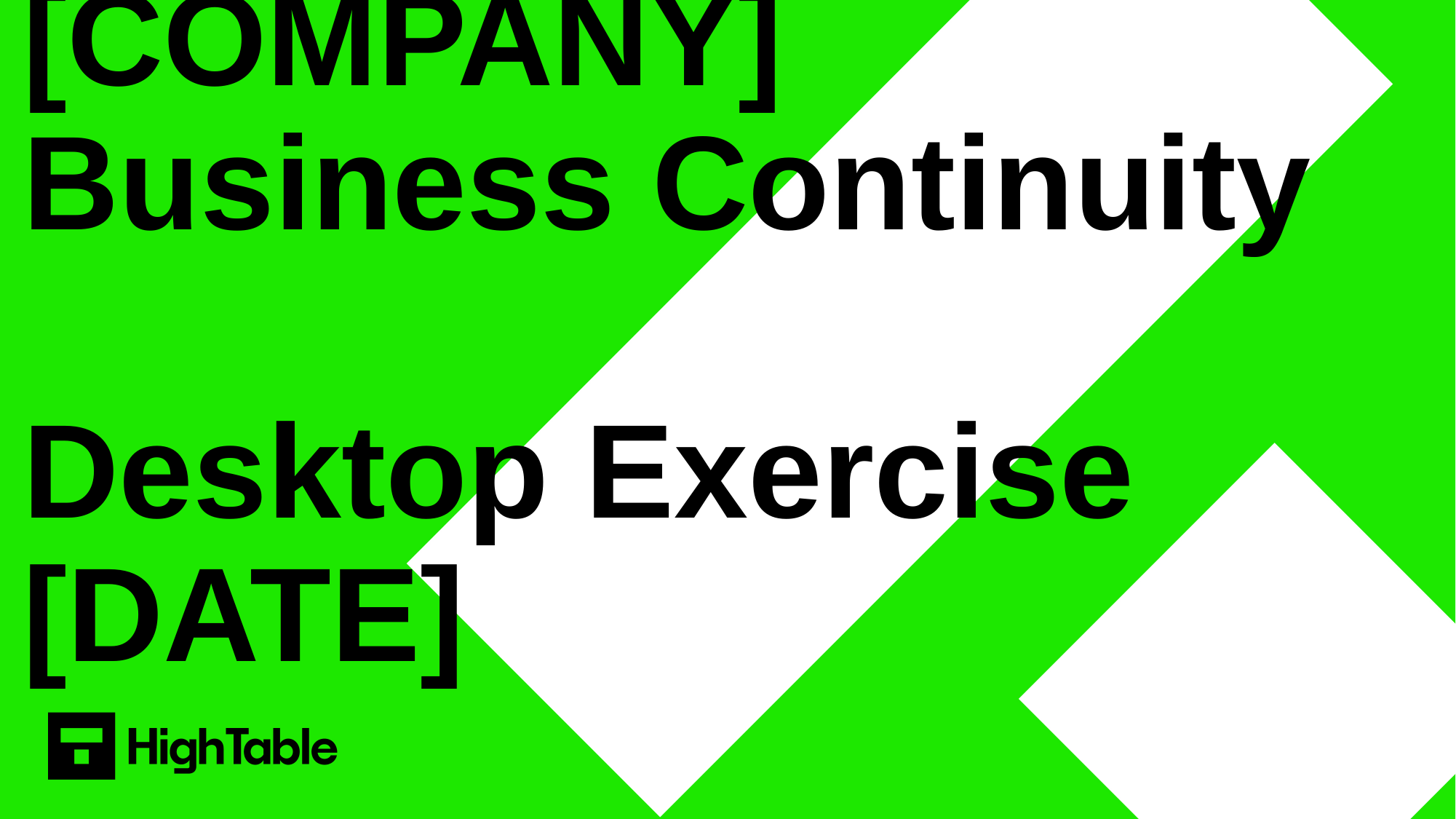

# [COMPANY] Business Continuity Desktop Exercise [DATE]